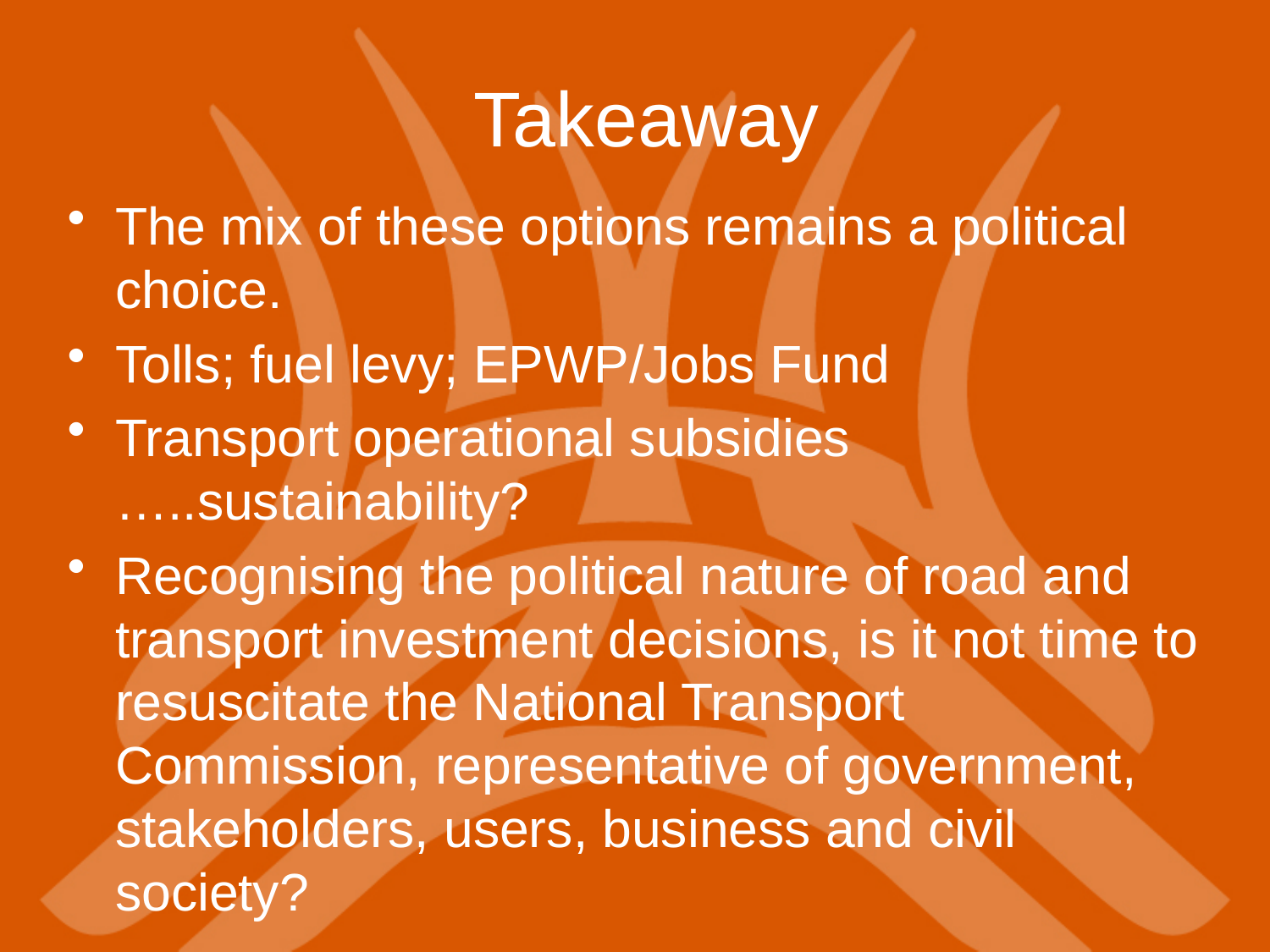

# Takeaway
The mix of these options remains a political choice.
Tolls; fuel levy; EPWP/Jobs Fund
Transport operational subsidies …..sustainability?
Recognising the political nature of road and transport investment decisions, is it not time to resuscitate the National Transport Commission, representative of government, stakeholders, users, business and civil society?